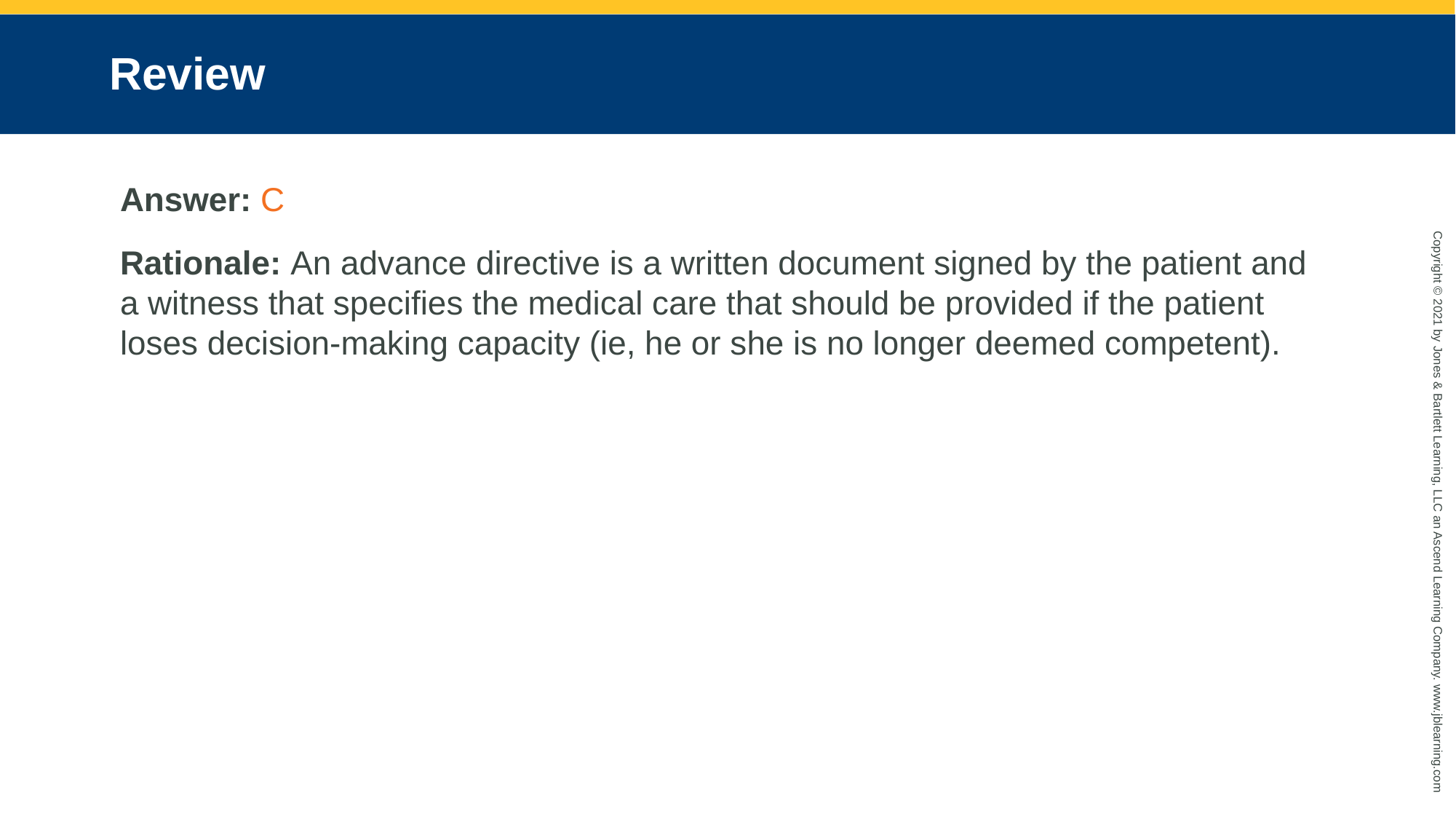

# Review
Answer: C
Rationale: An advance directive is a written document signed by the patient and a witness that specifies the medical care that should be provided if the patient loses decision-making capacity (ie, he or she is no longer deemed competent).